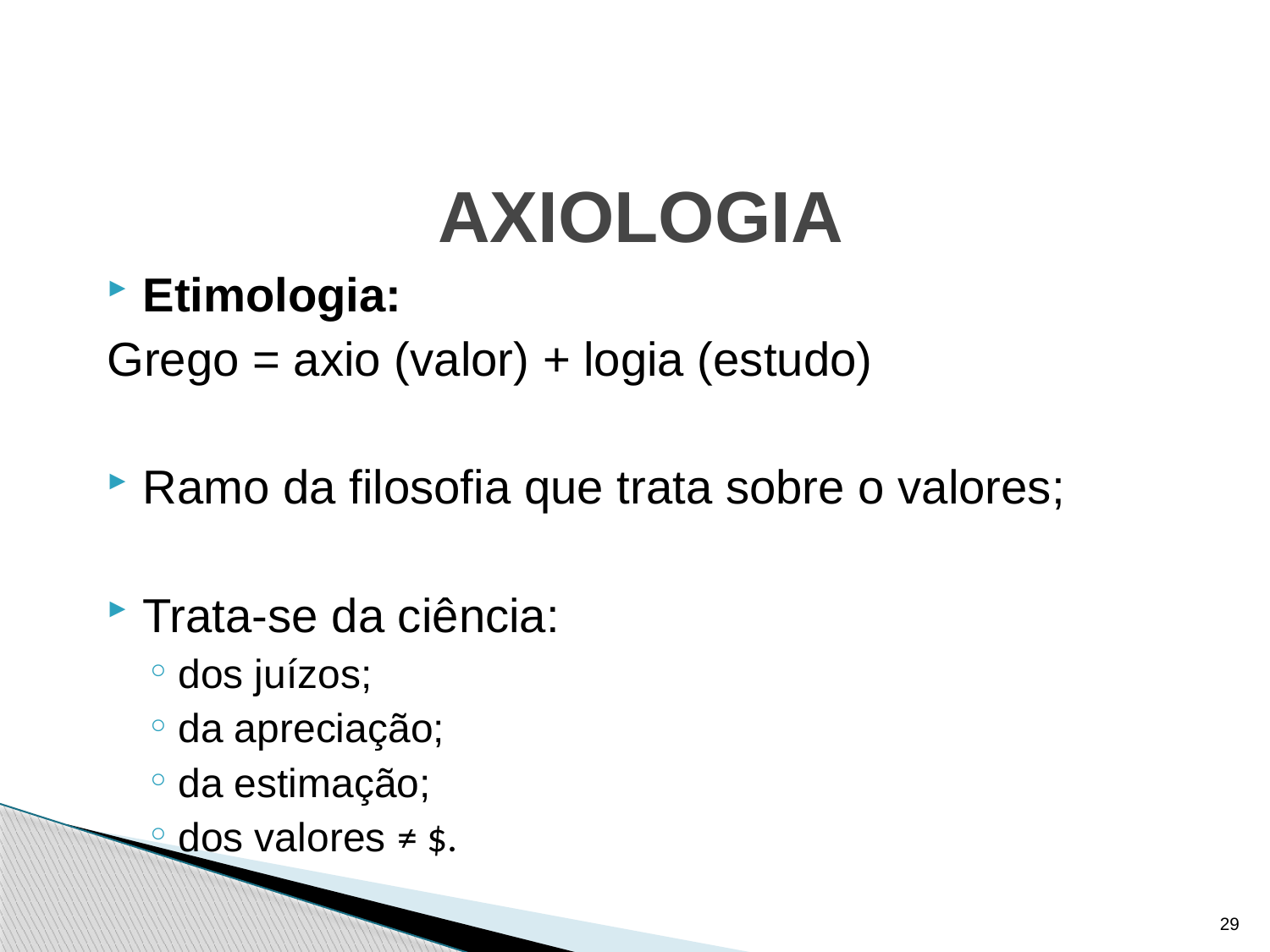

# AXIOLOGIA
Etimologia:
Grego = axio (valor) + logia (estudo)

Ramo da filosofia que trata sobre o valores;

Trata-se da ciência:
dos juízos;
da apreciação;
da estimação;
dos valores ≠ $.

29